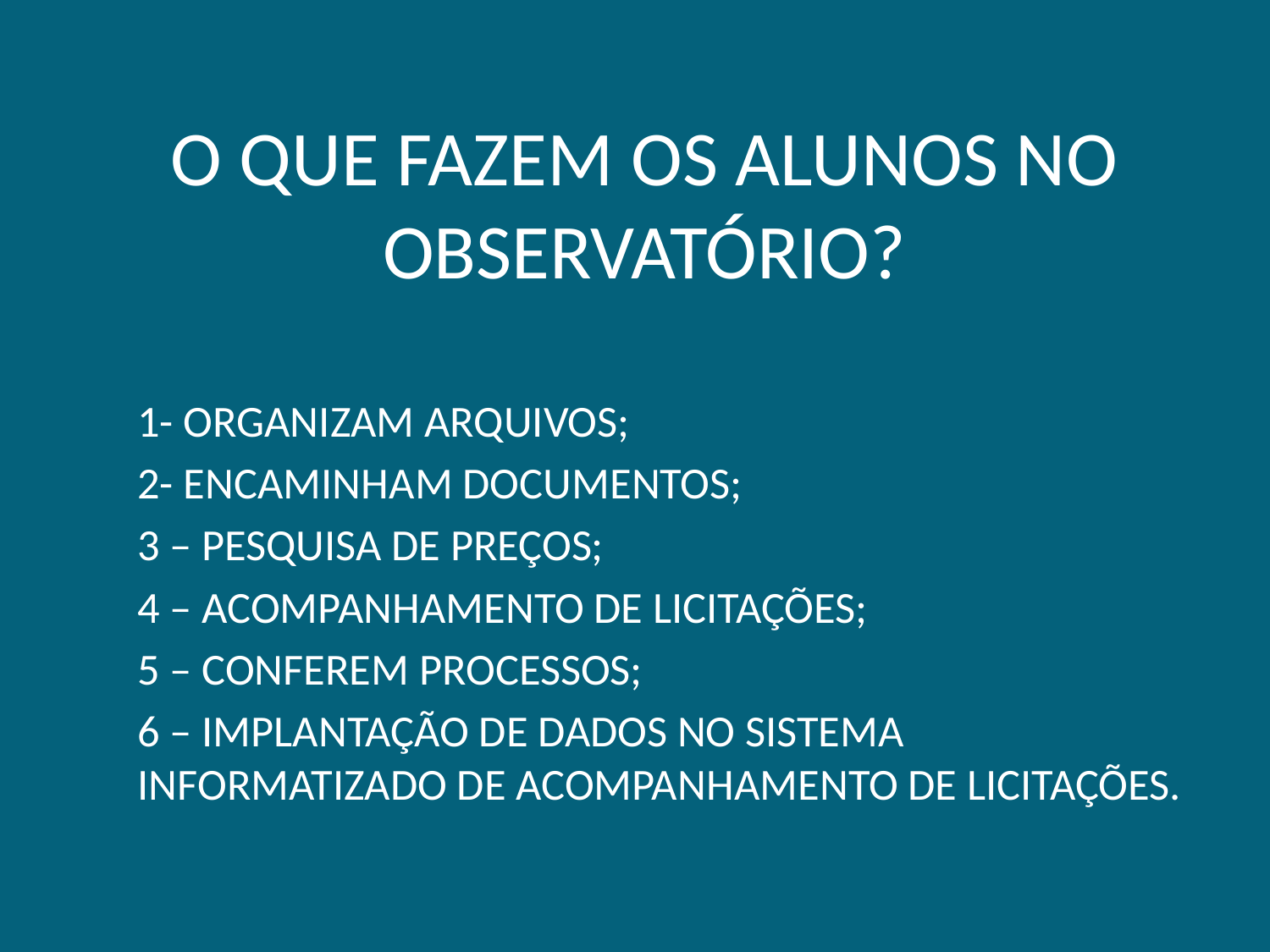

# O QUE FAZEM OS ALUNOS NO OBSERVATÓRIO?
1- ORGANIZAM ARQUIVOS;
2- ENCAMINHAM DOCUMENTOS;
3 – PESQUISA DE PREÇOS;
4 – ACOMPANHAMENTO DE LICITAÇÕES;
5 – CONFEREM PROCESSOS;
6 – IMPLANTAÇÃO DE DADOS NO SISTEMA INFORMATIZADO DE ACOMPANHAMENTO DE LICITAÇÕES.